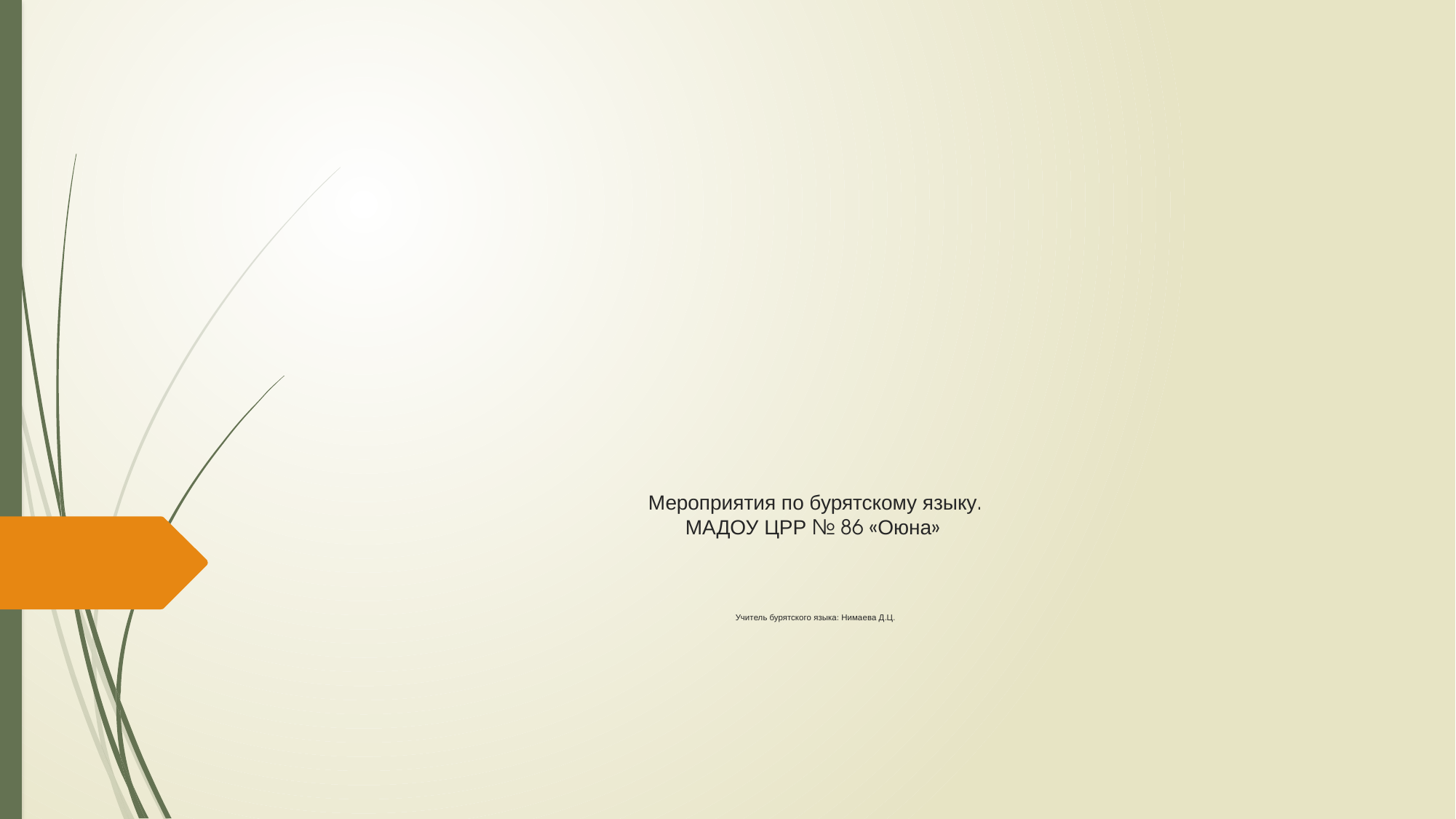

# Мероприятия по бурятскому языку. МАДОУ ЦРР № 86 «Оюна» Учитель бурятского языка: Нимаева Д.Ц.